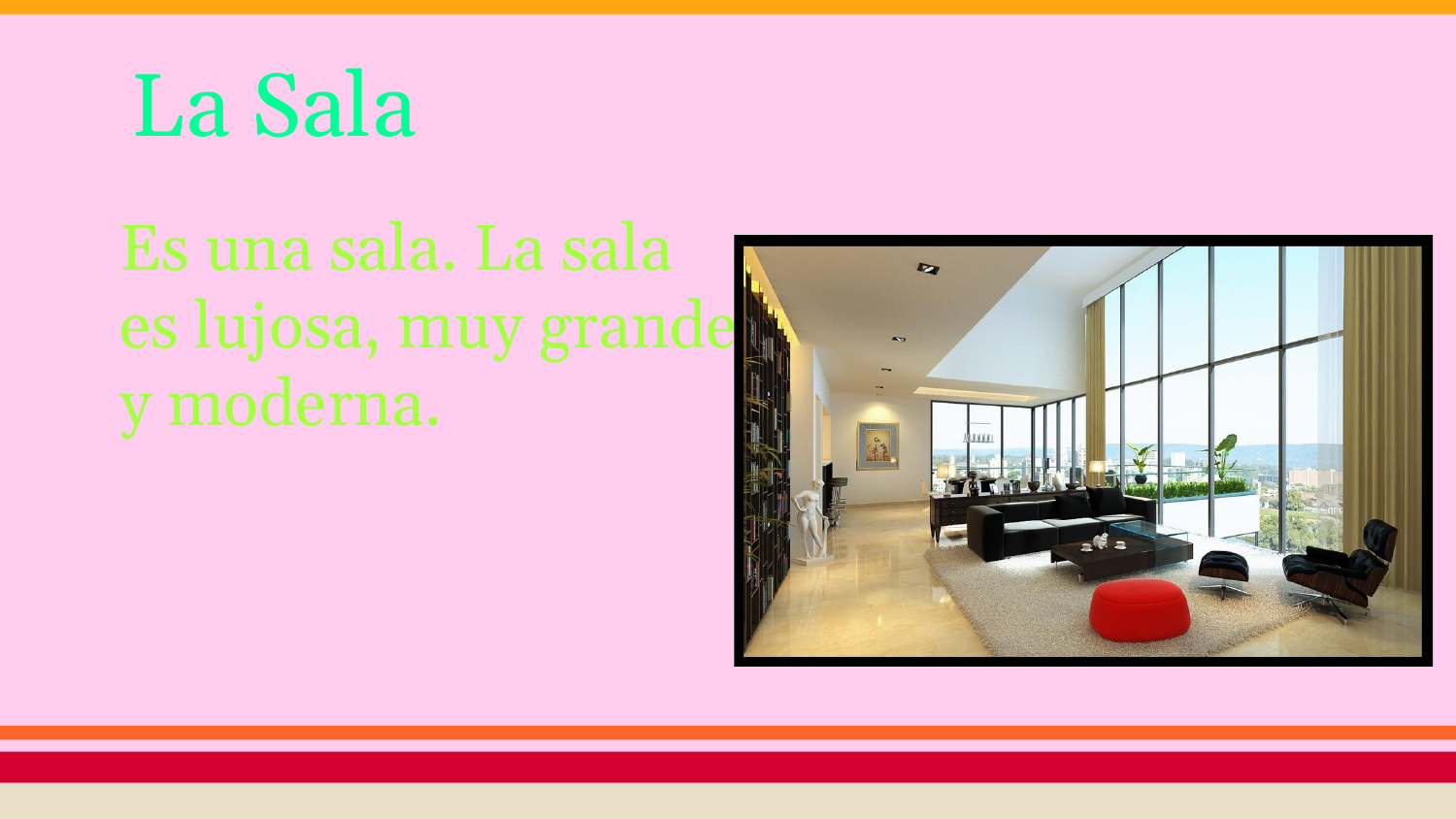

# La Sala
Es una sala. La sala
es lujosa, muy grande,
y moderna.